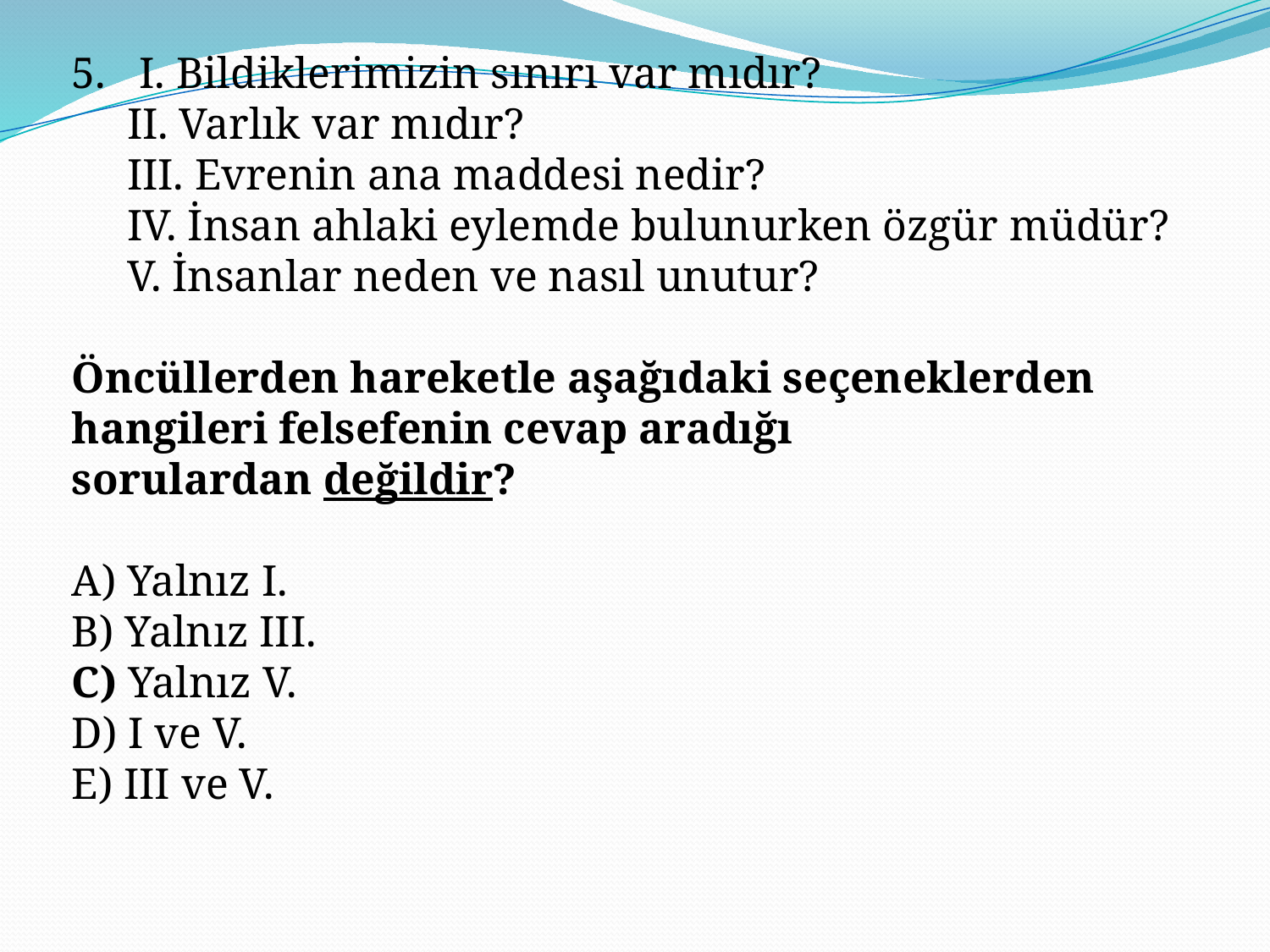

5.   I. Bildiklerimizin sınırı var mıdır?
     II. Varlık var mıdır?
     III. Evrenin ana maddesi nedir?
     IV. İnsan ahlaki eylemde bulunurken özgür müdür?
     V. İnsanlar neden ve nasıl unutur?

Öncüllerden hareketle aşağıdaki seçeneklerden hangileri felsefenin cevap aradığı sorulardan değildir?

A) Yalnız I.
B) Yalnız III.
C) Yalnız V.
D) I ve V.
E) III ve V.